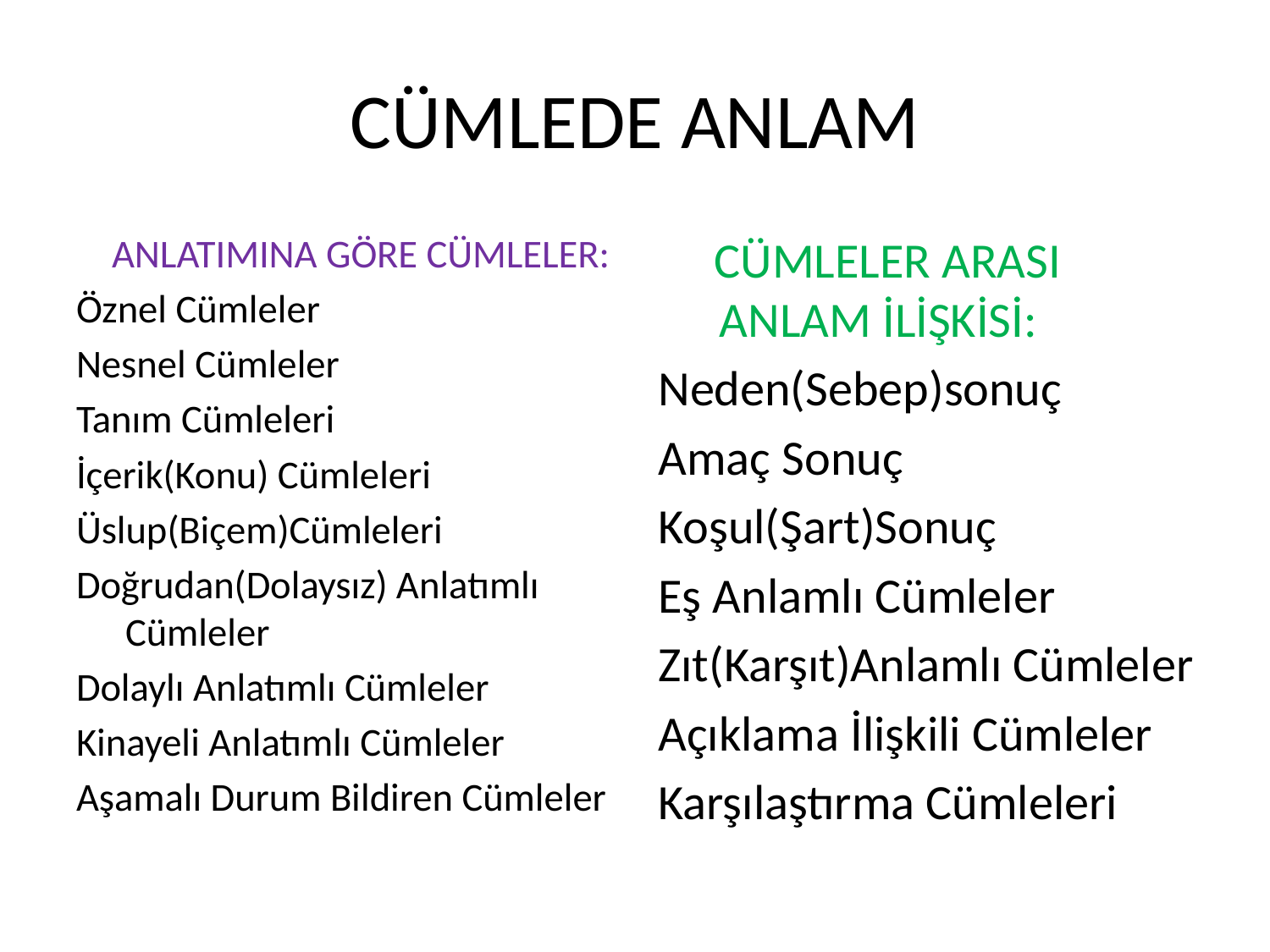

# CÜMLEDE ANLAM
    ANLATIMINA GÖRE CÜMLELER:
Öznel Cümleler
Nesnel Cümleler
Tanım Cümleleri
İçerik(Konu) Cümleleri
Üslup(Biçem)Cümleleri
Doğrudan(Dolaysız) Anlatımlı Cümleler
Dolaylı Anlatımlı Cümleler
Kinayeli Anlatımlı Cümleler
Aşamalı Durum Bildiren Cümleler

     CÜMLELER ARASI ANLAM İLİŞKİSİ:
Neden(Sebep)sonuç
Amaç Sonuç
Koşul(Şart)Sonuç
Eş Anlamlı Cümleler
Zıt(Karşıt)Anlamlı Cümleler
Açıklama İlişkili Cümleler
Karşılaştırma Cümleleri